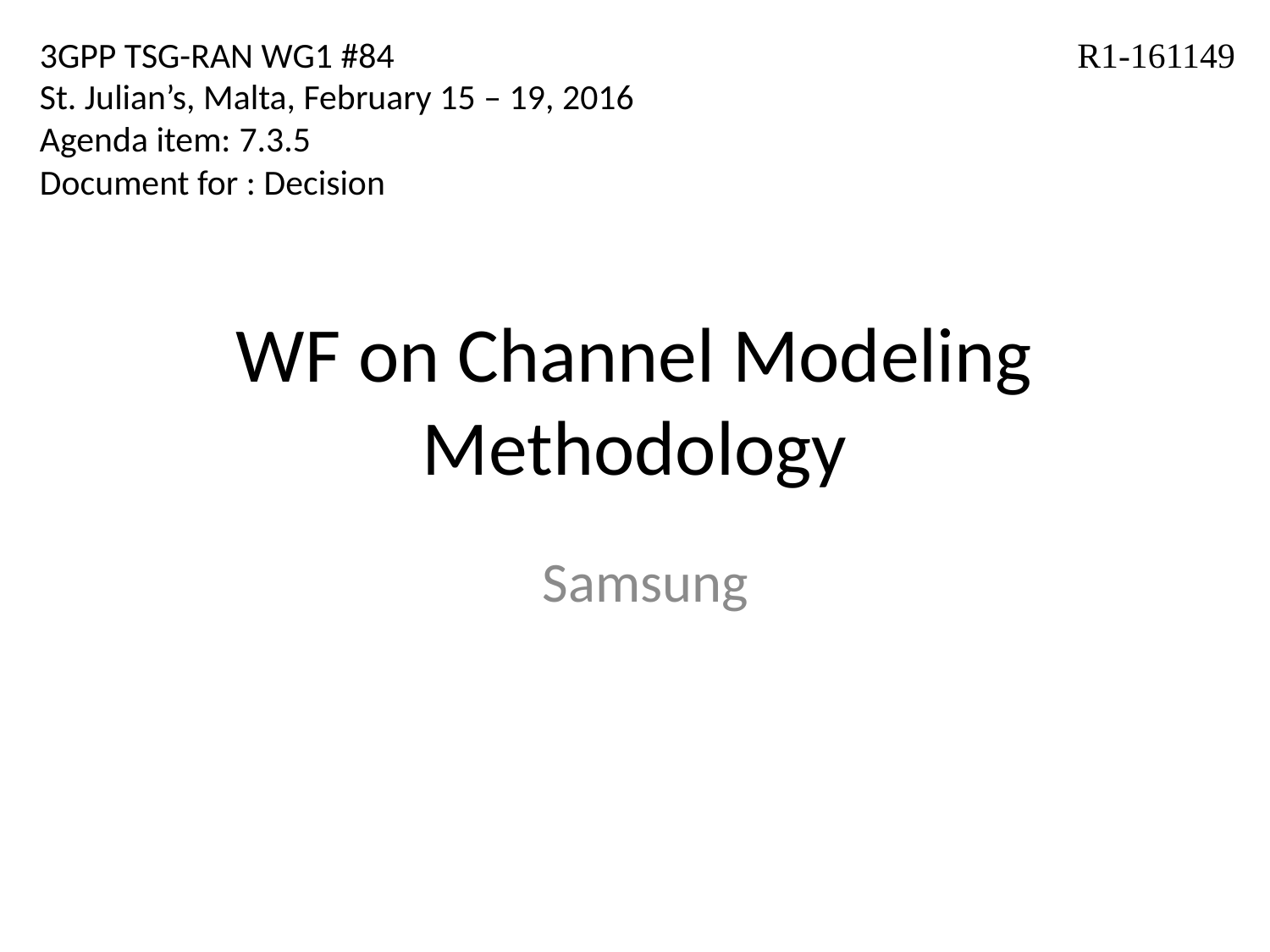

3GPP TSG-RAN WG1 #84
St. Julian’s, Malta, February 15 – 19, 2016
Agenda item: 7.3.5
Document for : Decision
R1-161149
# WF on Channel Modeling Methodology
Samsung